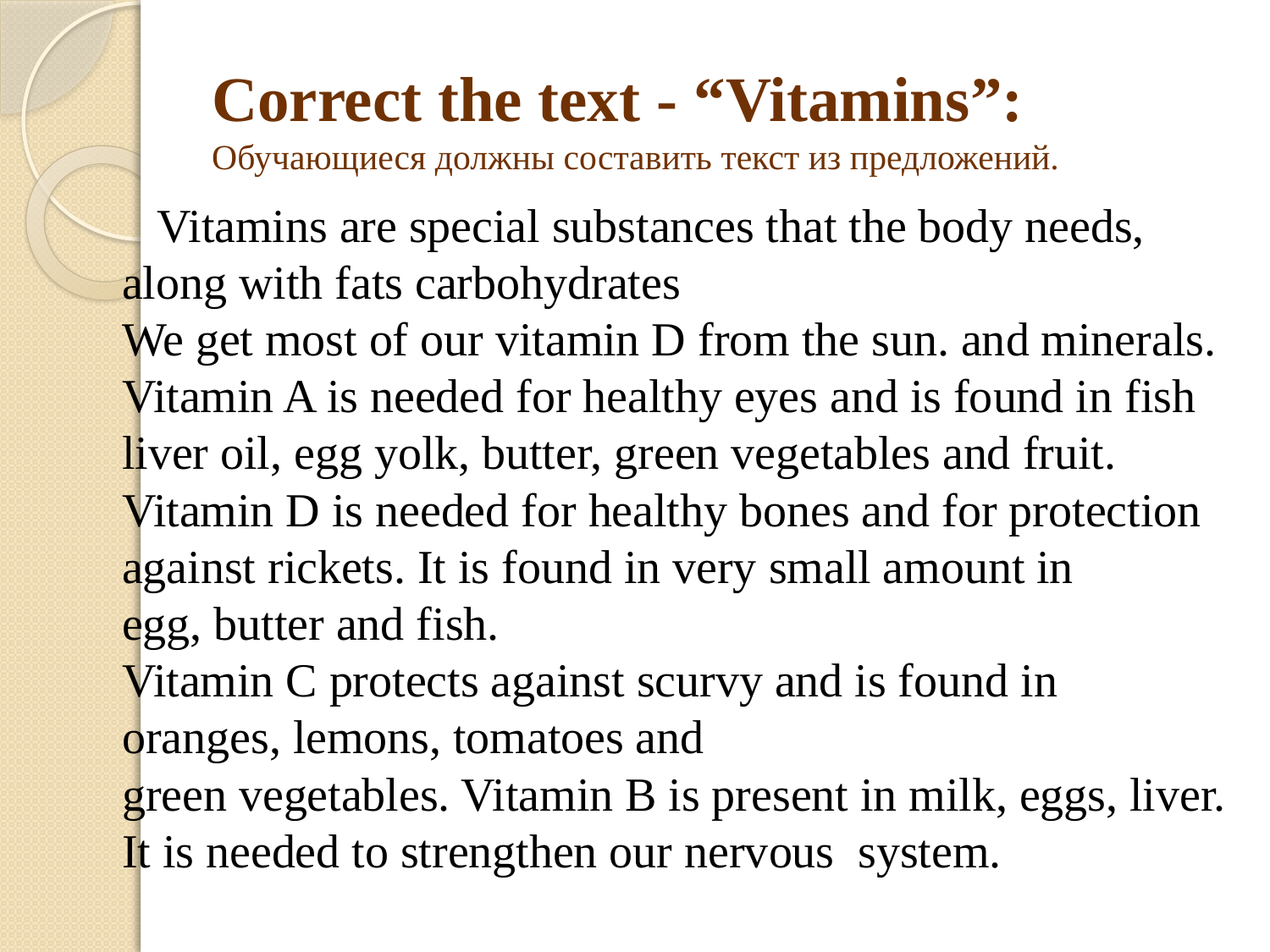

# Correct the text - “Vitamins”: Обучающиеся должны составить текст из предложений.
     Vitamins are special substances that the body needs, along with fats carbohydrates 
We get most of our vitamin D from the sun. and minerals.
Vitamin A is needed for healthy eyes and is found in fish ­liver oil, egg yolk, butter, green vegetables and fruit. Vitamin D is needed for healthy bones and for protection against rickets. It is found in very small amount in egg, butter and fish.
Vitamin C protects against scurvy and is found in oranges, lemons, tomatoes and 
green vegetables. Vitamin B is present in milk, eggs, liver. It is needed to strengthen our nervous  system.